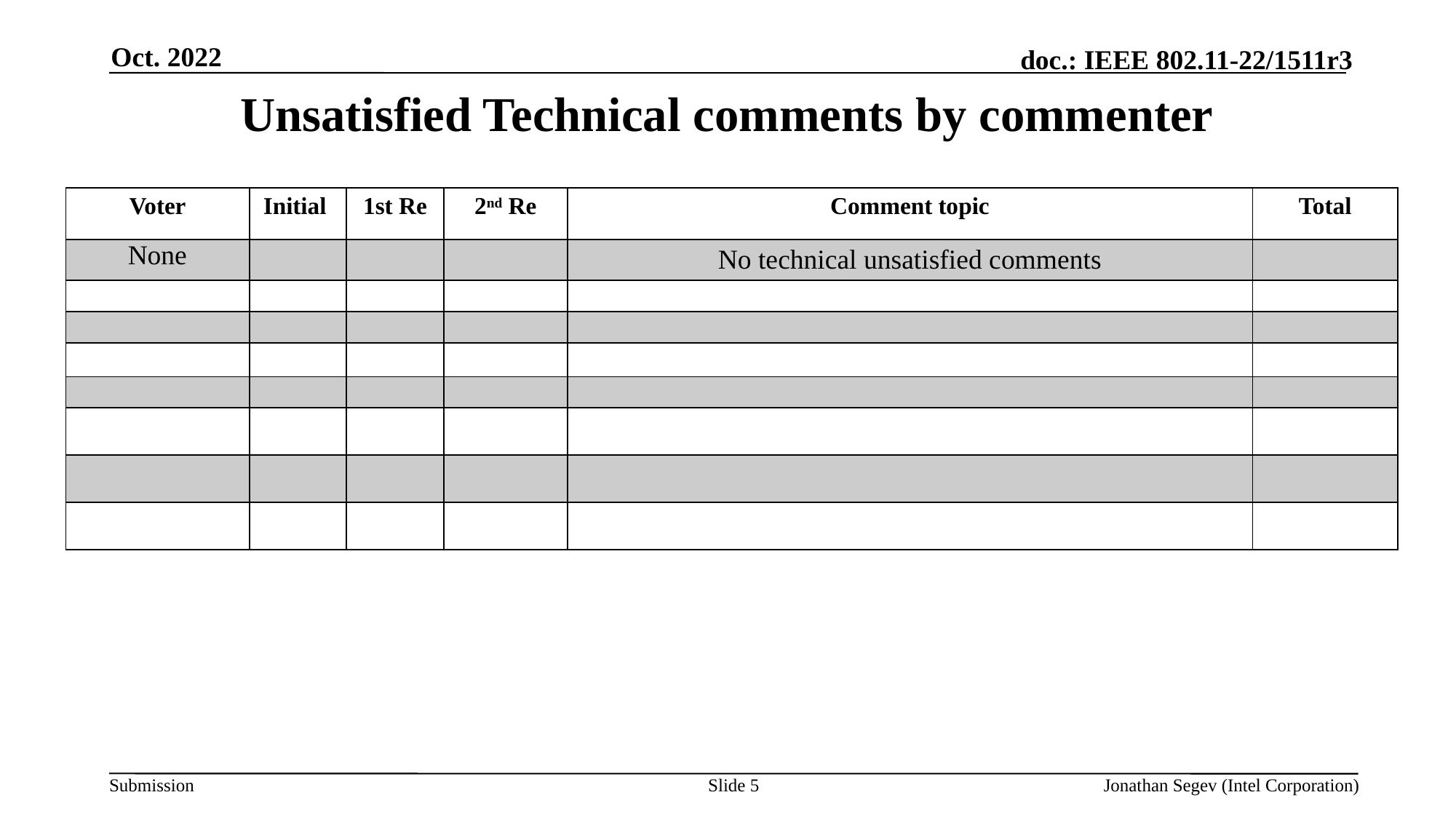

Oct. 2022
# Unsatisfied Technical comments by commenter
| Voter | Initial | 1st Re | 2nd Re | Comment topic | Total |
| --- | --- | --- | --- | --- | --- |
| None |  |  |  | No technical unsatisfied comments |  |
|  |  |  |  |  |  |
|  |  |  |  |  |  |
|  |  |  |  |  |  |
|  |  |  |  |  |  |
|  |  |  |  |  |  |
|  |  |  |  |  |  |
|  |  |  |  |  |  |
Slide 5
Jonathan Segev (Intel Corporation)